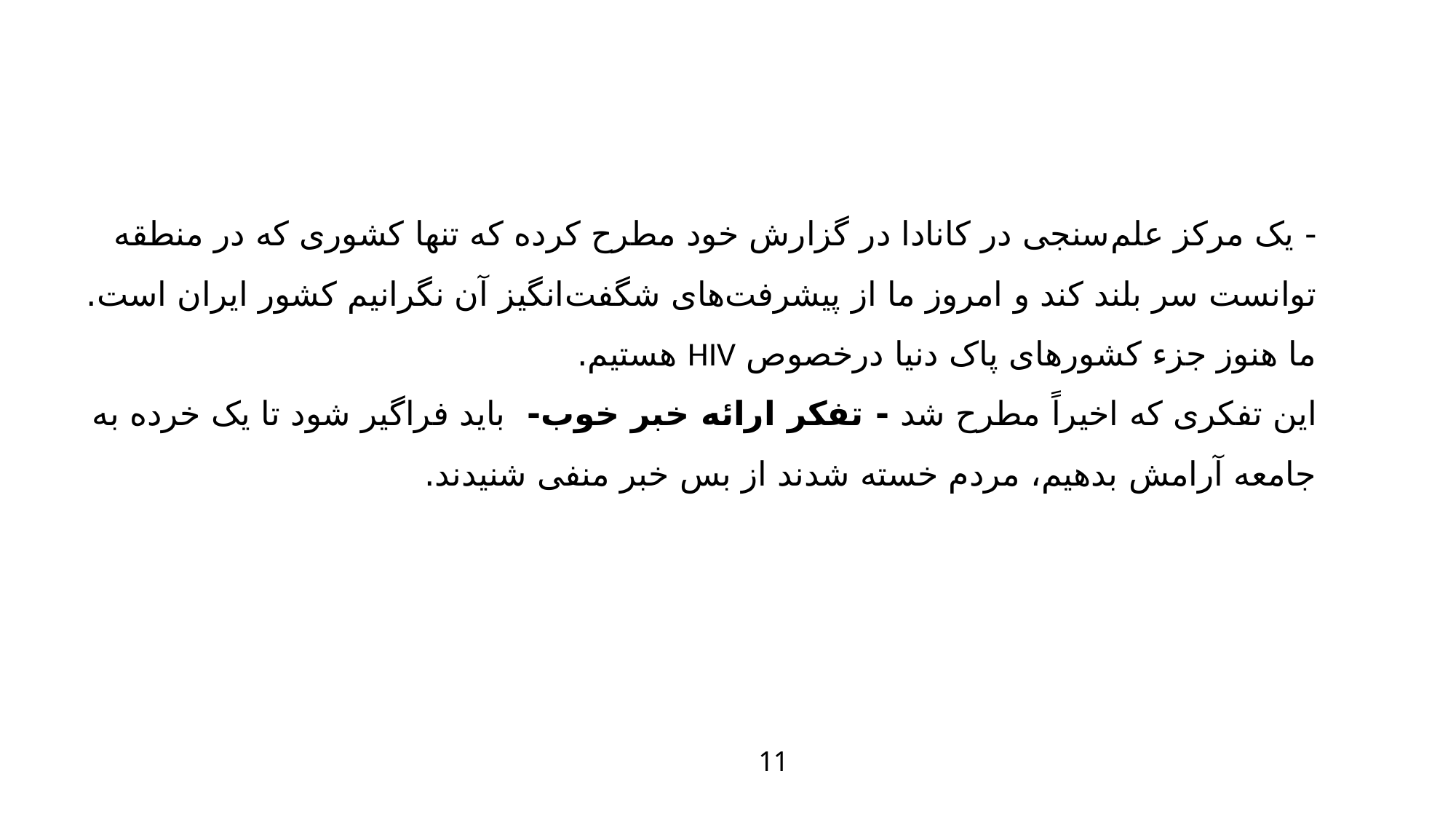

# - یک مرکز علم‌سنجی در کانادا در گزارش خود مطرح کرده که تنها کشوری که در منطقه توانست سر بلند کند و امروز ما از پیشرفت‌های شگفت‌انگیز آن نگرانیم کشور ایران است. ما هنوز جزء کشورهای پاک دنیا درخصوص HIV هستیم. این تفکری که اخیراً مطرح شد - تفکر ارائه خبر خوب-  باید فراگیر شود تا یک خرده به جامعه آرامش بدهیم، مردم خسته شدند از بس خبر منفی شنیدند.
11